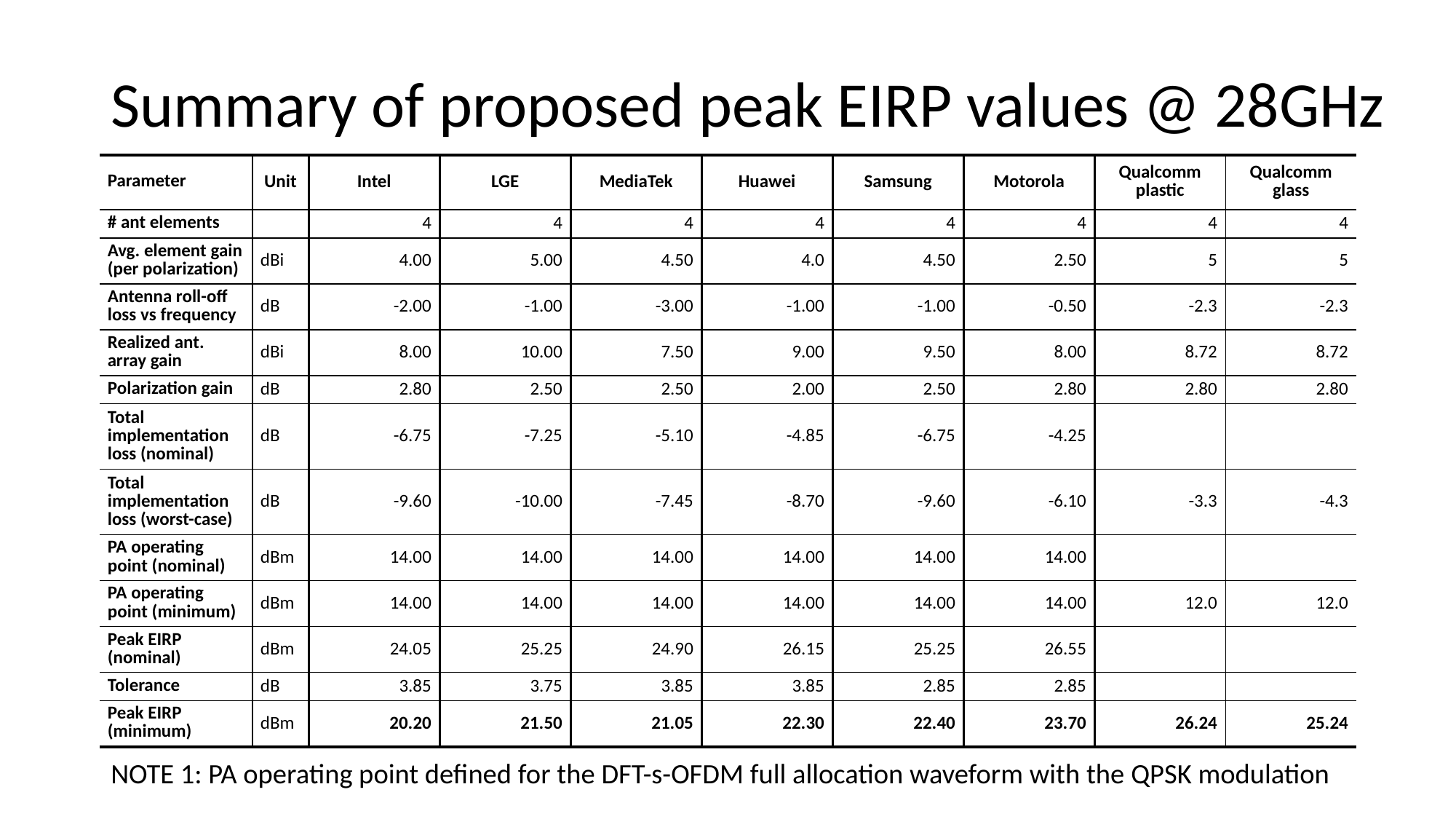

# Summary of proposed peak EIRP values @ 28GHz
| Parameter | Unit | Intel | LGE | MediaTek | Huawei | Samsung | Motorola | Qualcomm plastic | Qualcomm glass |
| --- | --- | --- | --- | --- | --- | --- | --- | --- | --- |
| # ant elements |  | 4 | 4 | 4 | 4 | 4 | 4 | 4 | 4 |
| Avg. element gain (per polarization) | dBi | 4.00 | 5.00 | 4.50 | 4.0 | 4.50 | 2.50 | 5 | 5 |
| Antenna roll-off loss vs frequency | dB | -2.00 | -1.00 | -3.00 | -1.00 | -1.00 | -0.50 | -2.3 | -2.3 |
| Realized ant. array gain | dBi | 8.00 | 10.00 | 7.50 | 9.00 | 9.50 | 8.00 | 8.72 | 8.72 |
| Polarization gain | dB | 2.80 | 2.50 | 2.50 | 2.00 | 2.50 | 2.80 | 2.80 | 2.80 |
| Total implementation loss (nominal) | dB | -6.75 | -7.25 | -5.10 | -4.85 | -6.75 | -4.25 |  |  |
| Total implementation loss (worst-case) | dB | -9.60 | -10.00 | -7.45 | -8.70 | -9.60 | -6.10 | -3.3 | -4.3 |
| PA operating point (nominal) | dBm | 14.00 | 14.00 | 14.00 | 14.00 | 14.00 | 14.00 |  |  |
| PA operating point (minimum) | dBm | 14.00 | 14.00 | 14.00 | 14.00 | 14.00 | 14.00 | 12.0 | 12.0 |
| Peak EIRP (nominal) | dBm | 24.05 | 25.25 | 24.90 | 26.15 | 25.25 | 26.55 |  |  |
| Tolerance | dB | 3.85 | 3.75 | 3.85 | 3.85 | 2.85 | 2.85 |  |  |
| Peak EIRP (minimum) | dBm | 20.20 | 21.50 | 21.05 | 22.30 | 22.40 | 23.70 | 26.24 | 25.24 |
NOTE 1: PA operating point defined for the DFT-s-OFDM full allocation waveform with the QPSK modulation